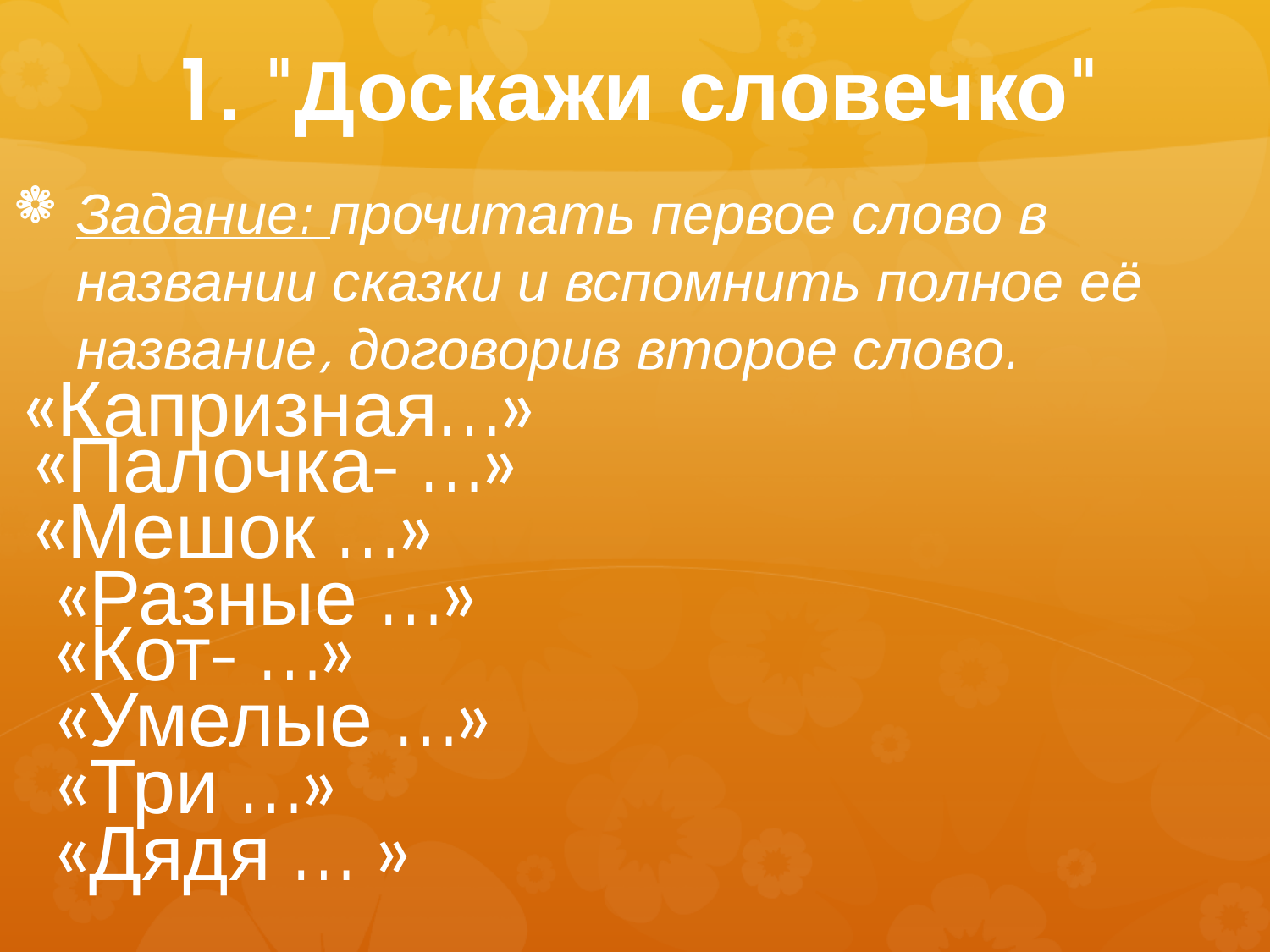

# 1. "Доскажи словечко"
Задание: прочитать первое слово в названии сказки и вспомнить полное её название, договорив второе слово.
 «Капризная…»
 «Палочка- …»
 «Мешок …»
  «Разные …»
  «Кот- …»
  «Умелые …»
  «Три …»
  «Дядя … »